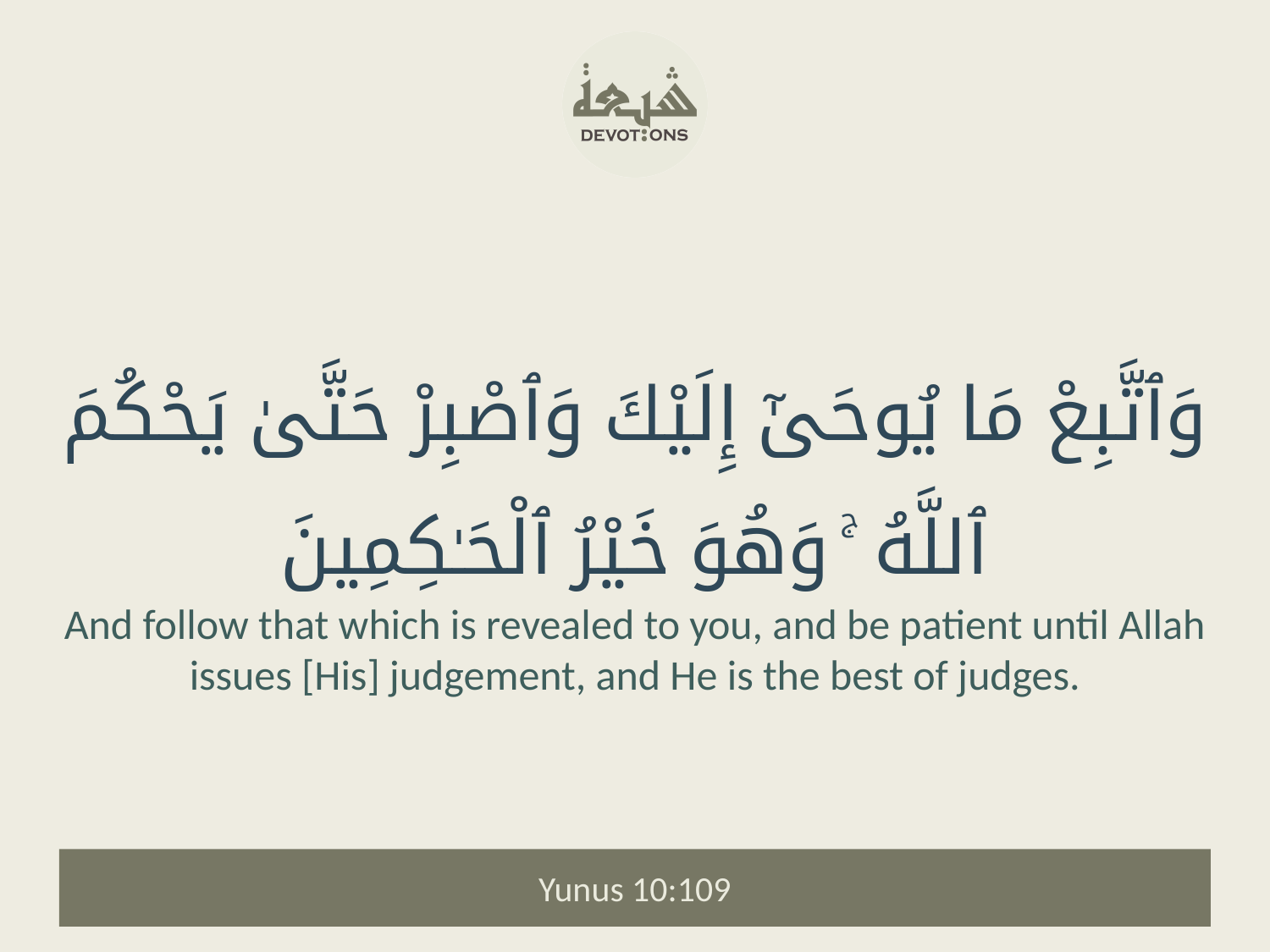

وَٱتَّبِعْ مَا يُوحَىٰٓ إِلَيْكَ وَٱصْبِرْ حَتَّىٰ يَحْكُمَ ٱللَّهُ ۚ وَهُوَ خَيْرُ ٱلْحَـٰكِمِينَ
And follow that which is revealed to you, and be patient until Allah issues [His] judgement, and He is the best of judges.
Yunus 10:109